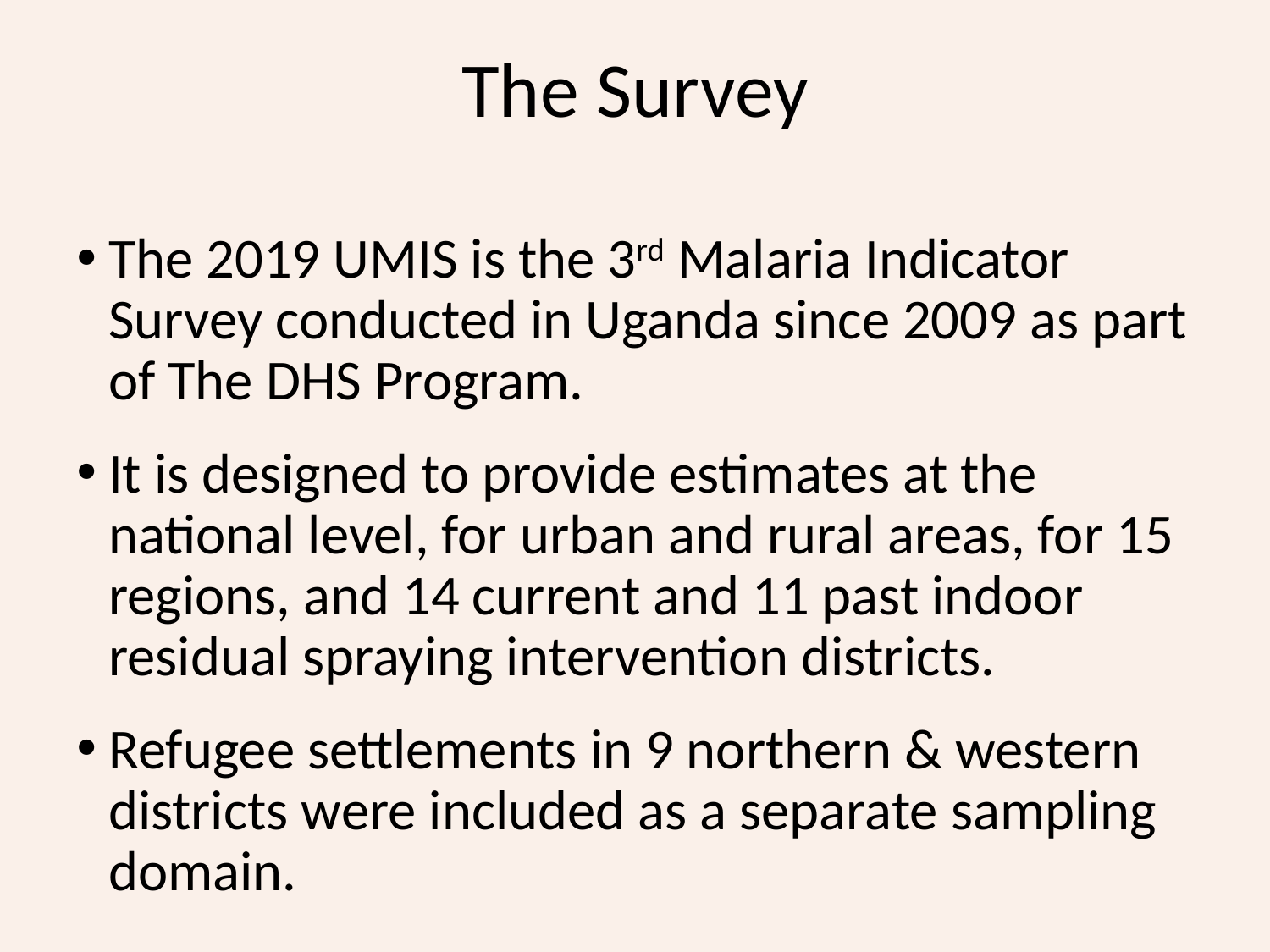

# The Survey
The 2019 UMIS is the 3rd Malaria Indicator Survey conducted in Uganda since 2009 as part of The DHS Program.
It is designed to provide estimates at the national level, for urban and rural areas, for 15 regions, and 14 current and 11 past indoor residual spraying intervention districts.
Refugee settlements in 9 northern & western districts were included as a separate sampling domain.